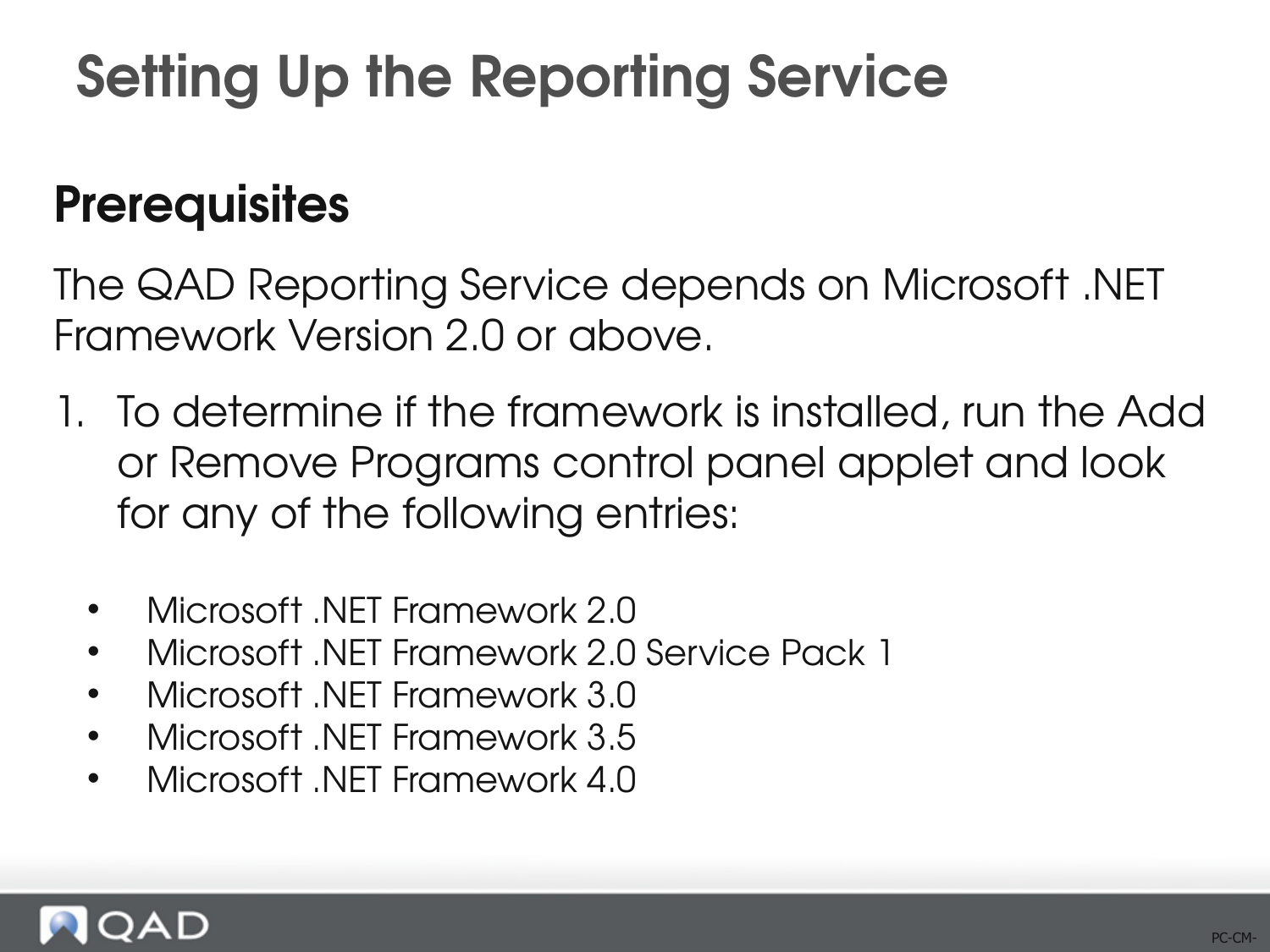

# Setting Up the Reporting Service
Prerequisites

The QAD Reporting Service depends on Microsoft .NET Framework Version 2.0 or above.

To determine if the framework is installed, run the Add or Remove Programs control panel applet and look for any of the following entries:

   Microsoft .NET Framework 2.0
   Microsoft .NET Framework 2.0 Service Pack 1
   Microsoft .NET Framework 3.0
   Microsoft .NET Framework 3.5
   Microsoft .NET Framework 4.0
PC-CM-